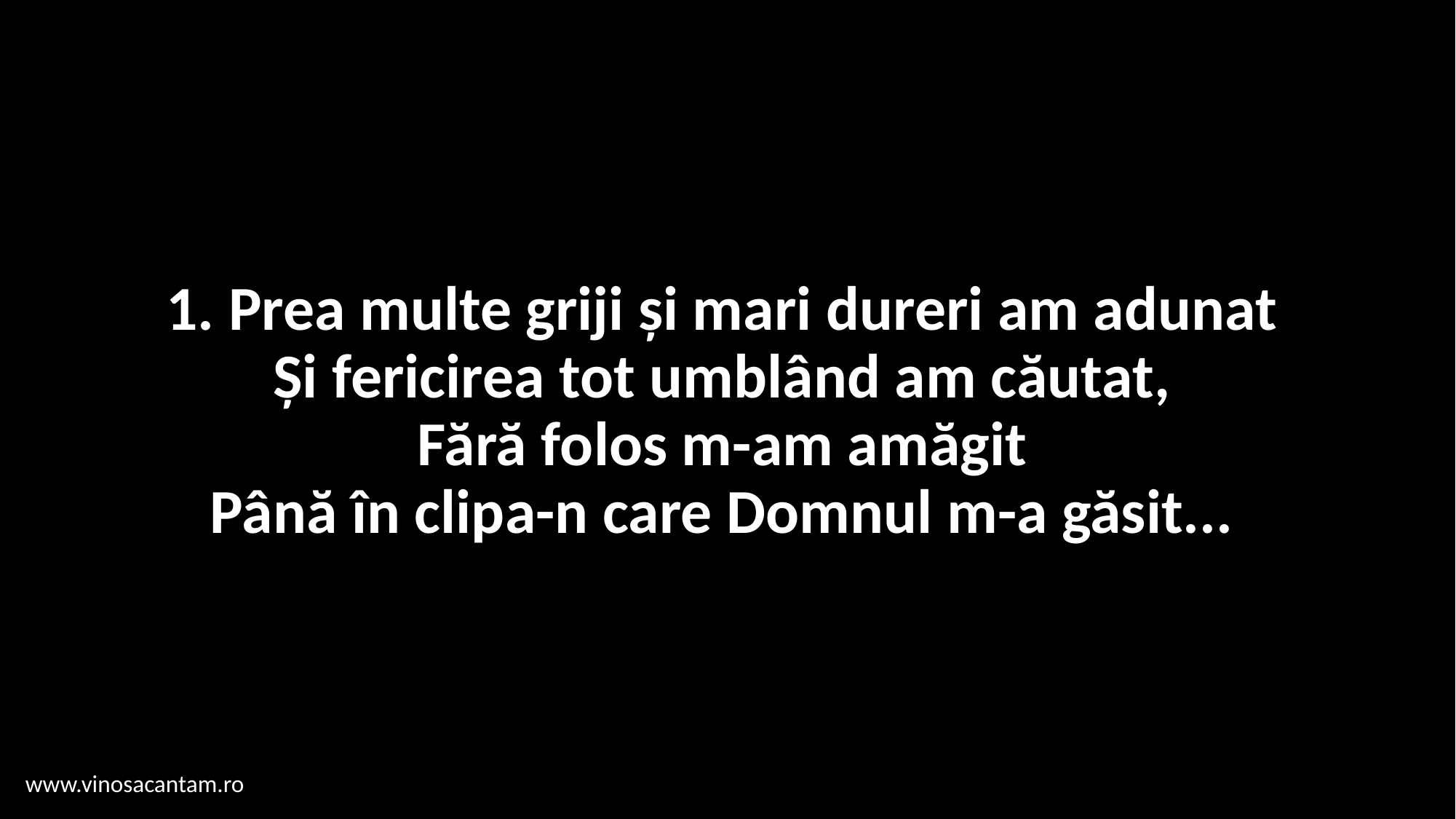

# 1. Prea multe griji și mari dureri am adunat Și fericirea tot umblând am căutat, Fără folos m-am amăgit Până în clipa-n care Domnul m-a găsit...
www.vinosacantam.ro